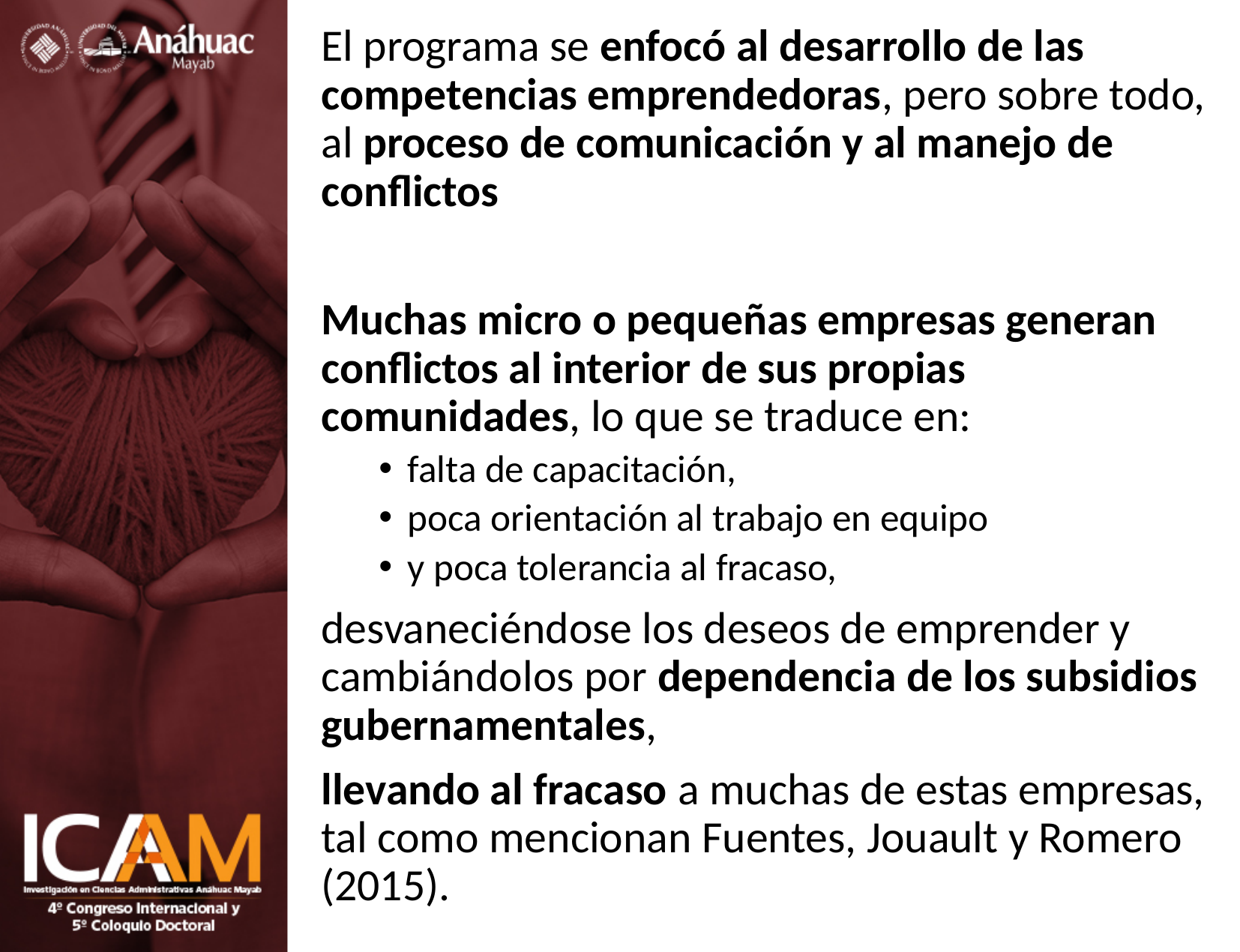

El programa se enfocó al desarrollo de las competencias emprendedoras, pero sobre todo, al proceso de comunicación y al manejo de conflictos

Muchas micro o pequeñas empresas generan conflictos al interior de sus propias comunidades, lo que se traduce en:
falta de capacitación,
poca orientación al trabajo en equipo
y poca tolerancia al fracaso,
desvaneciéndose los deseos de emprender y cambiándolos por dependencia de los subsidios gubernamentales,
llevando al fracaso a muchas de estas empresas, tal como mencionan Fuentes, Jouault y Romero (2015).